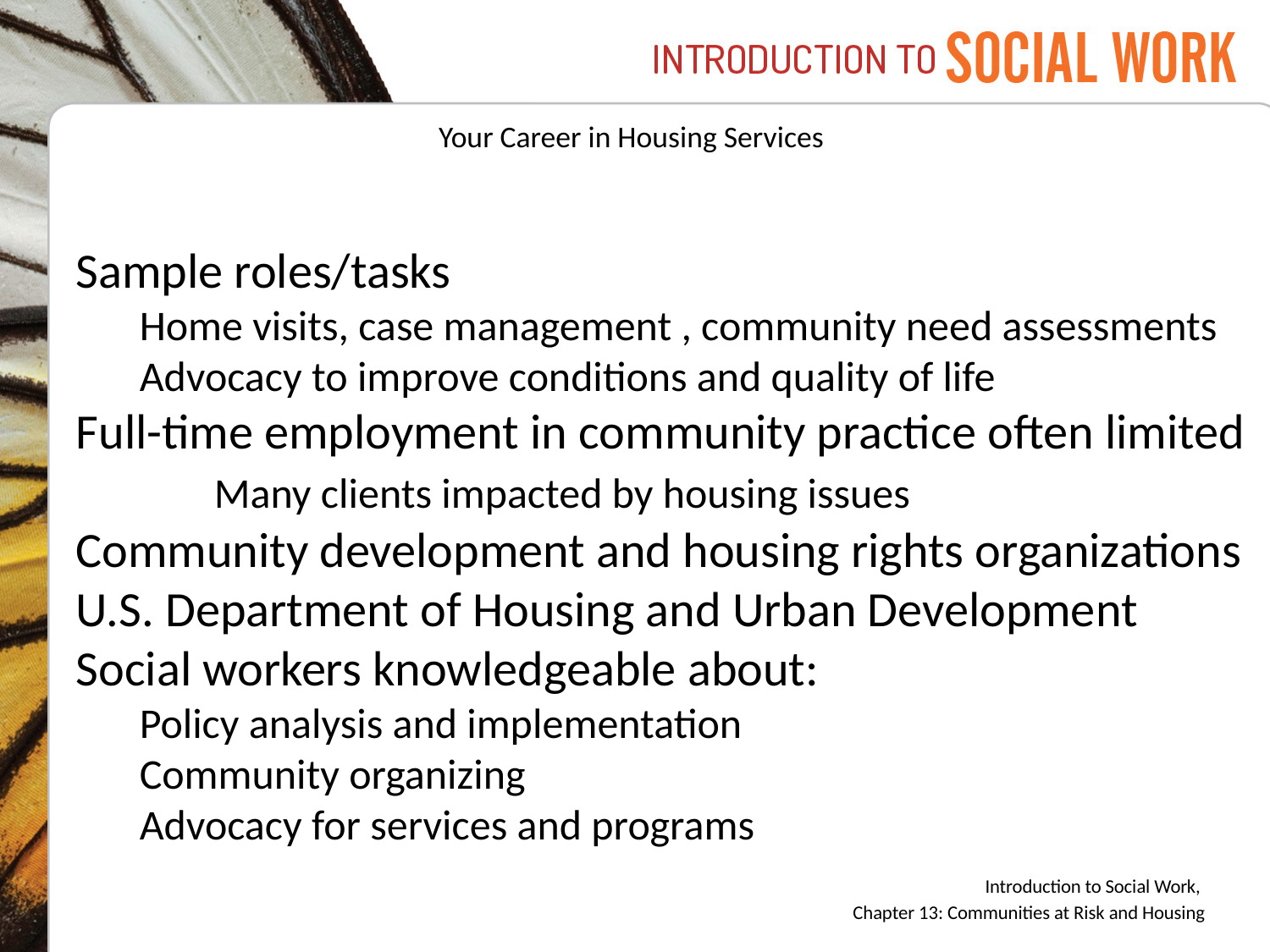

# Your Career in Housing Services
Sample roles/tasks
Home visits, case management , community need assessments
Advocacy to improve conditions and quality of life
Full-time employment in community practice often limited
	 Many clients impacted by housing issues
Community development and housing rights organizations
U.S. Department of Housing and Urban Development
Social workers knowledgeable about:
Policy analysis and implementation
Community organizing
Advocacy for services and programs

Introduction to Social Work,
Chapter 13: Communities at Risk and Housing